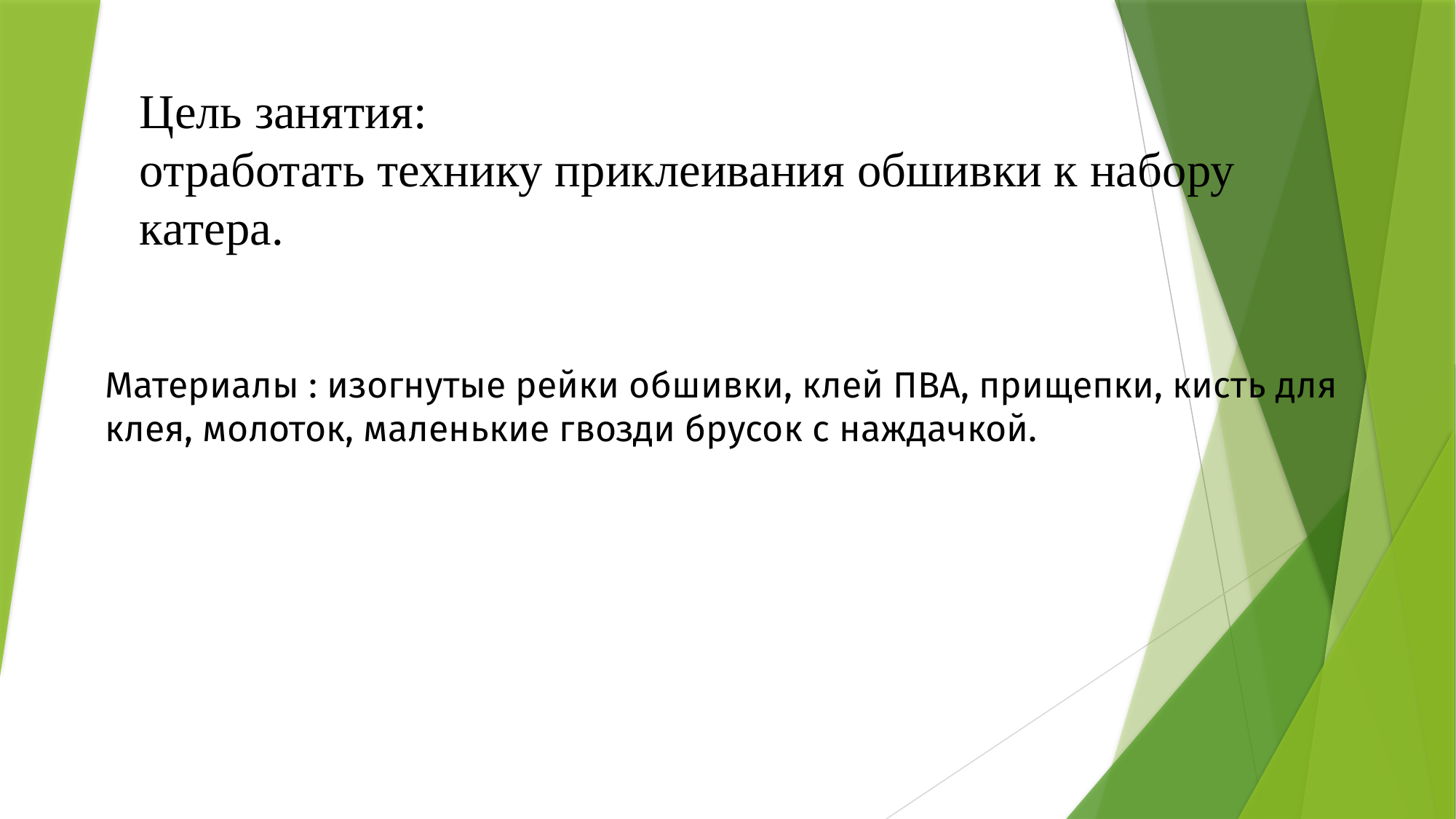

# Цель занятия: отработать технику приклеивания обшивки к набору катера.
Материалы : изогнутые рейки обшивки, клей ПВА, прищепки, кисть для клея, молоток, маленькие гвозди брусок с наждачкой.